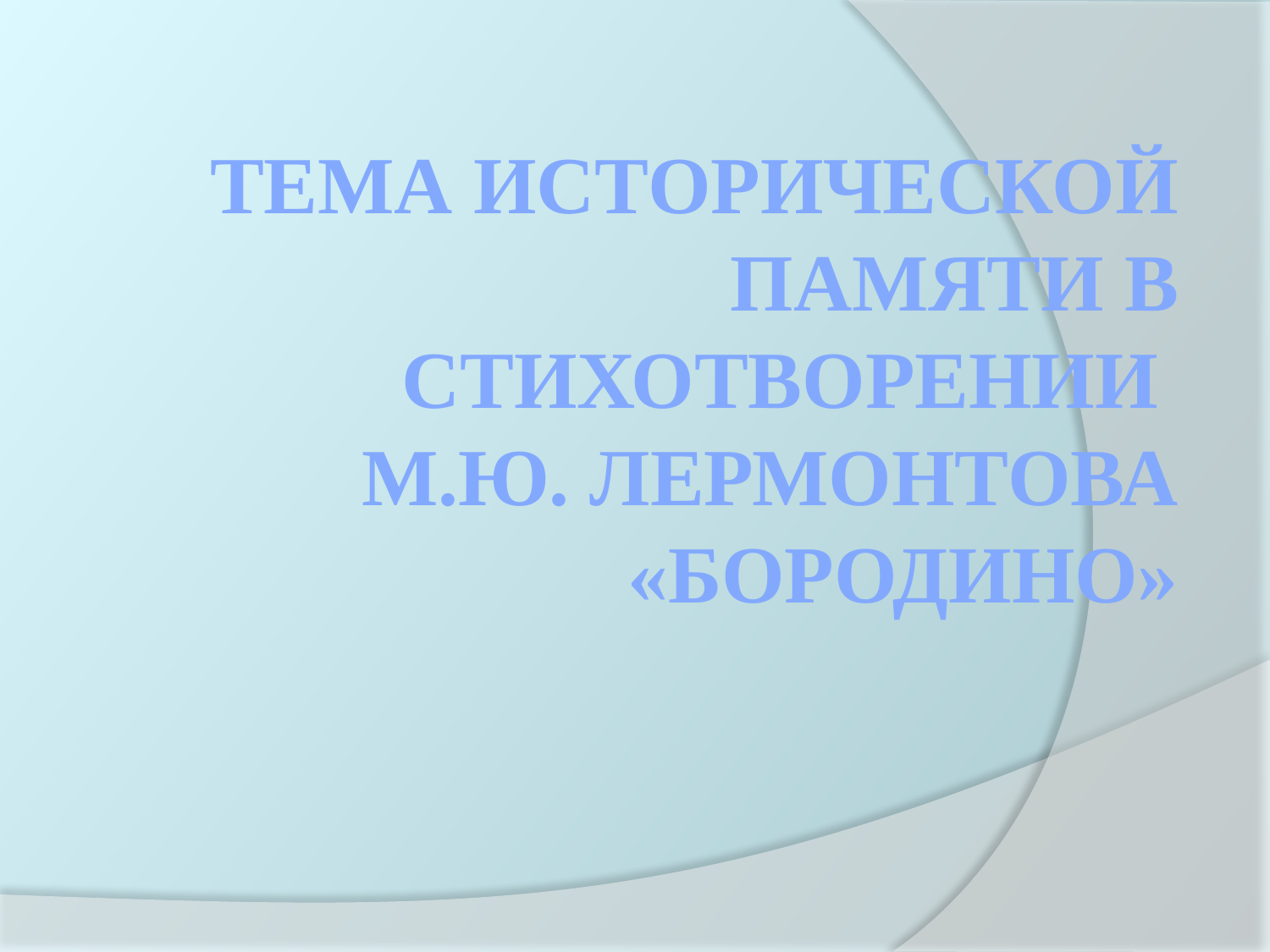

# Тема исторической памяти в стихотворении М.Ю. Лермонтова «Бородино»